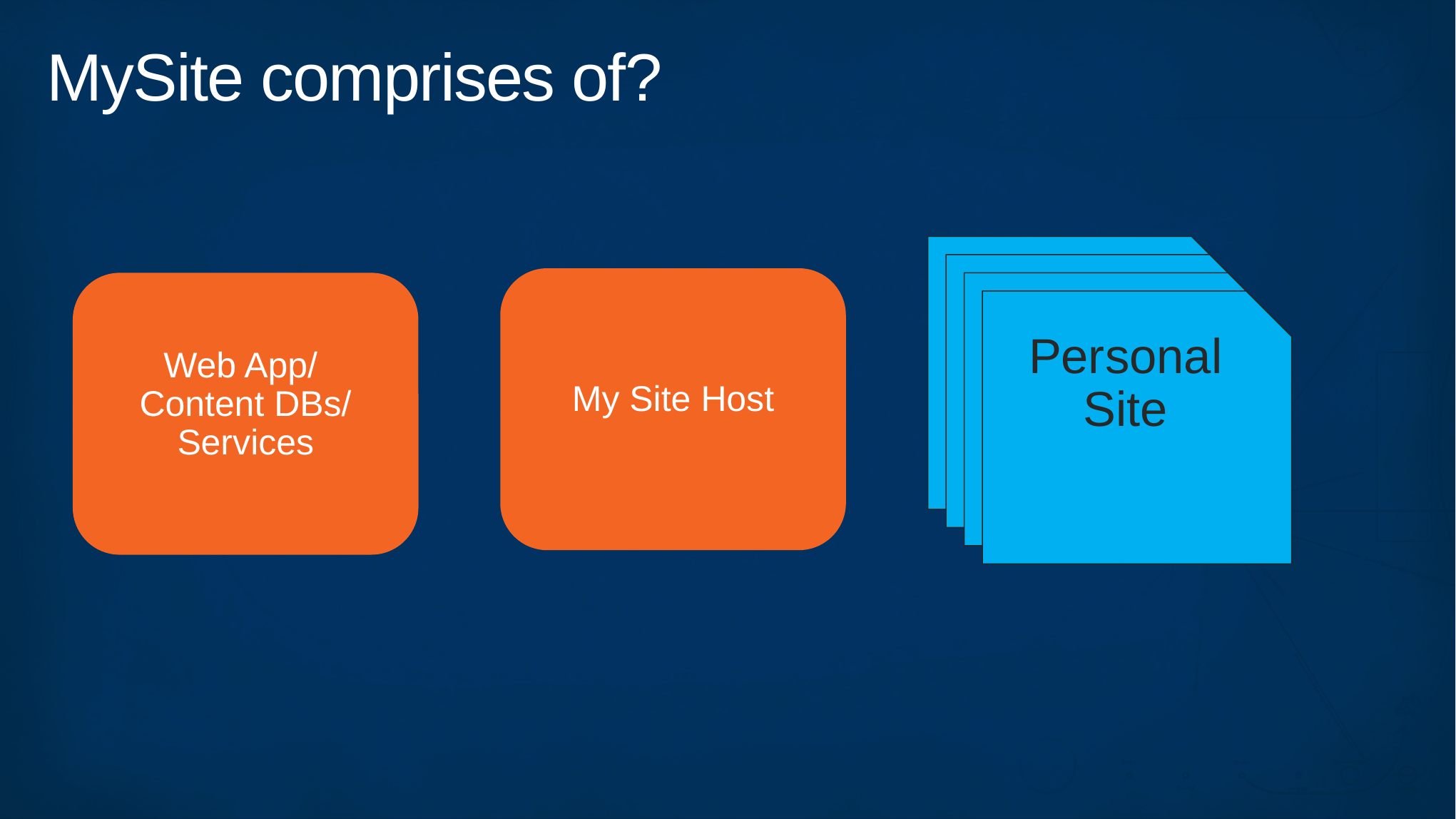

# MySite comprises of?
Personal Site
Personal Site

My Site Host

Web App/
Content DBs/
Services
Personal Site
Personal Site